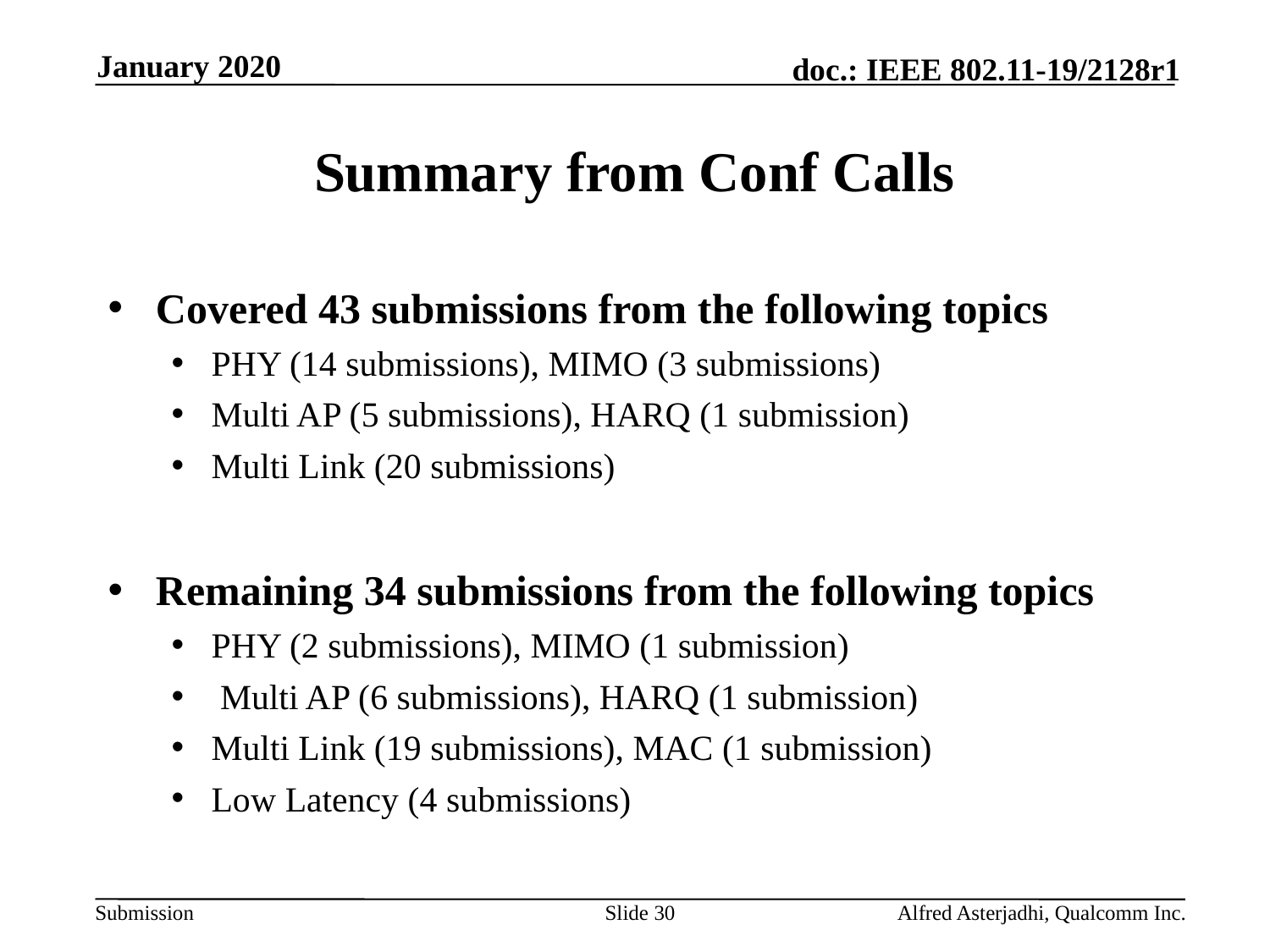

January 2020
# Summary from Conf Calls
Covered 43 submissions from the following topics
PHY (14 submissions), MIMO (3 submissions)
Multi AP (5 submissions), HARQ (1 submission)
Multi Link (20 submissions)

Remaining 34 submissions from the following topics
PHY (2 submissions), MIMO (1 submission)
 Multi AP (6 submissions), HARQ (1 submission)
Multi Link (19 submissions), MAC (1 submission)
Low Latency (4 submissions)
Slide 30
Alfred Asterjadhi, Qualcomm Inc.